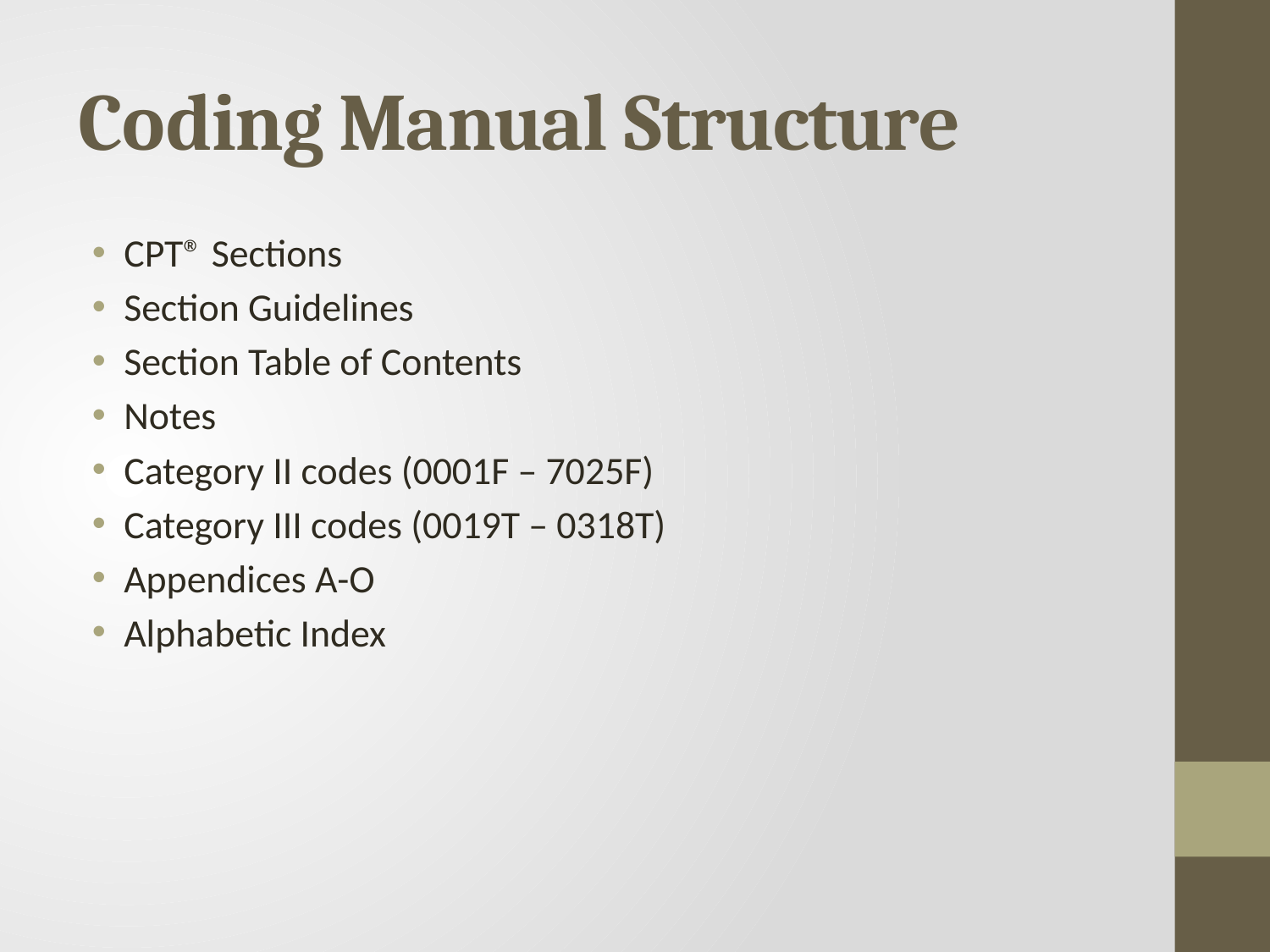

# Coding Manual Structure
CPT® Sections
Section Guidelines
Section Table of Contents
Notes
Category II codes (0001F – 7025F)
Category III codes (0019T – 0318T)
Appendices A-O
Alphabetic Index